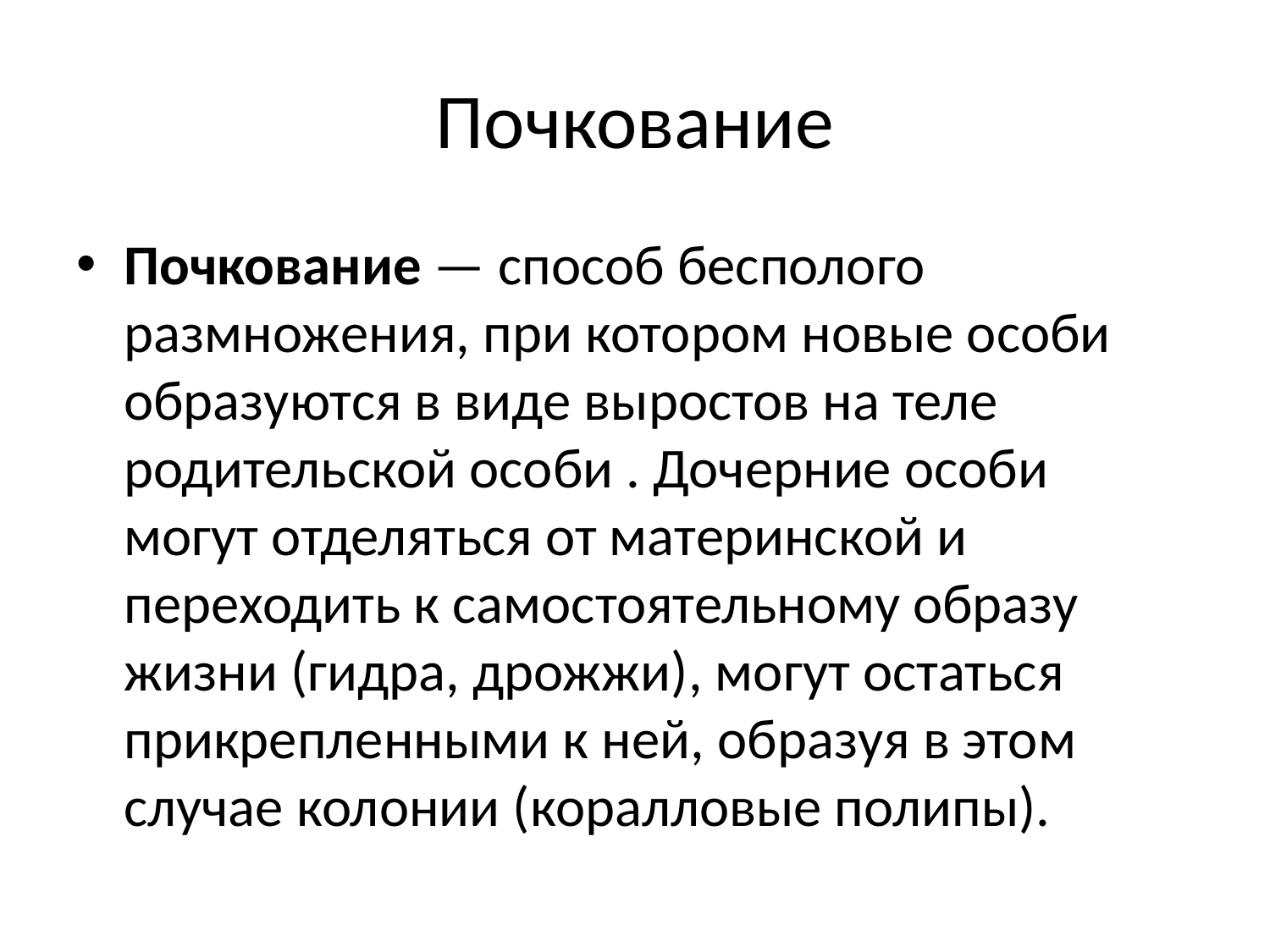

# Почкование
Почкование — способ бесполого размножения, при котором новые особи образуются в виде выростов на теле родительской особи . Дочерние особи могут отделяться от материнской и переходить к самостоятельному образу жизни (гидра, дрожжи), могут остаться прикрепленными к ней, образуя в этом случае колонии (коралловые полипы).